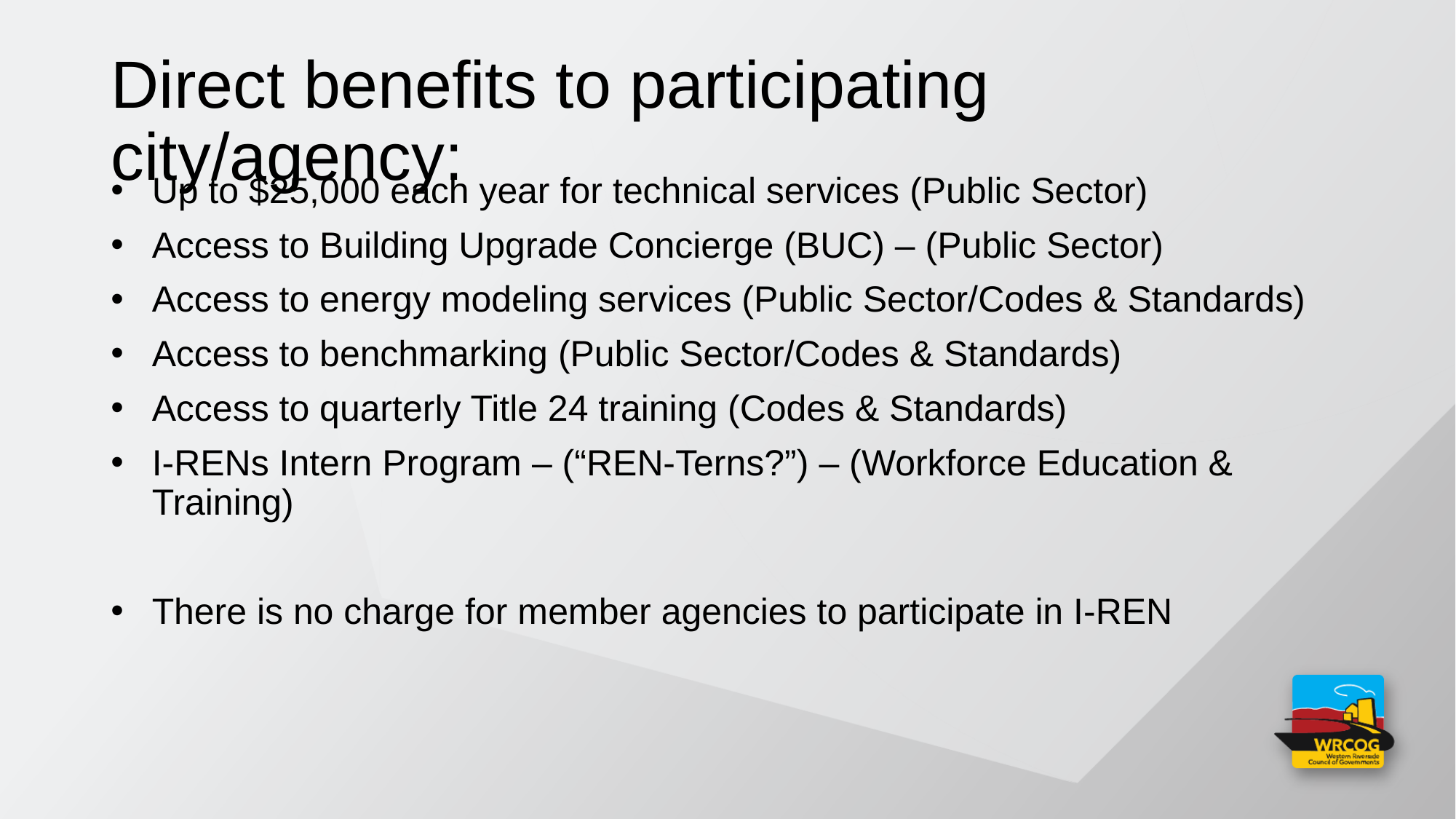

# Direct benefits to participating city/agency:
Up to $25,000 each year for technical services (Public Sector)
Access to Building Upgrade Concierge (BUC) – (Public Sector)
Access to energy modeling services (Public Sector/Codes & Standards)
Access to benchmarking (Public Sector/Codes & Standards)
Access to quarterly Title 24 training (Codes & Standards)
I-RENs Intern Program – (“REN-Terns?”) – (Workforce Education & Training)

There is no charge for member agencies to participate in I-REN